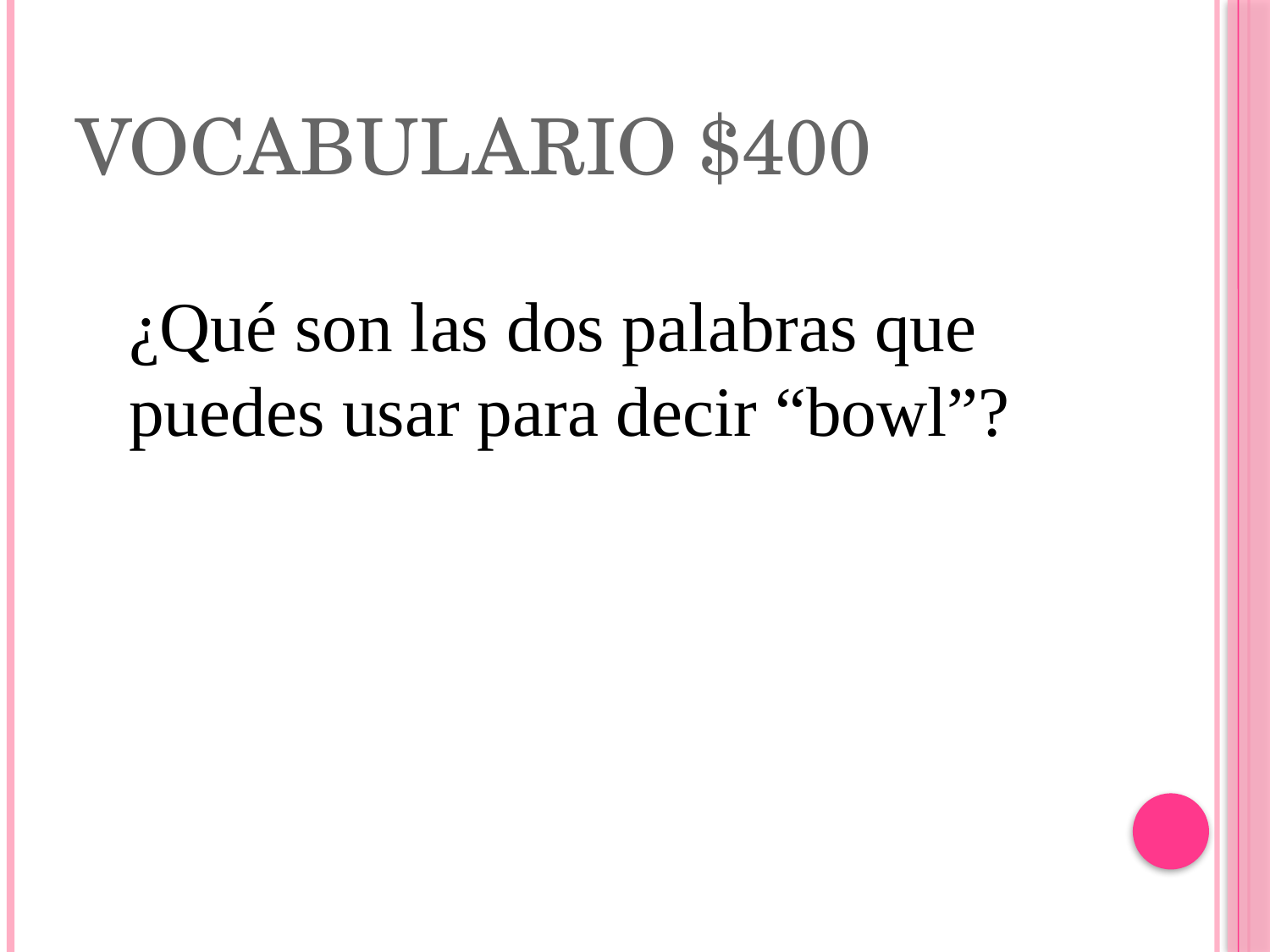

# vocabulario $400
¿Qué son las dos palabras que puedes usar para decir “bowl”?